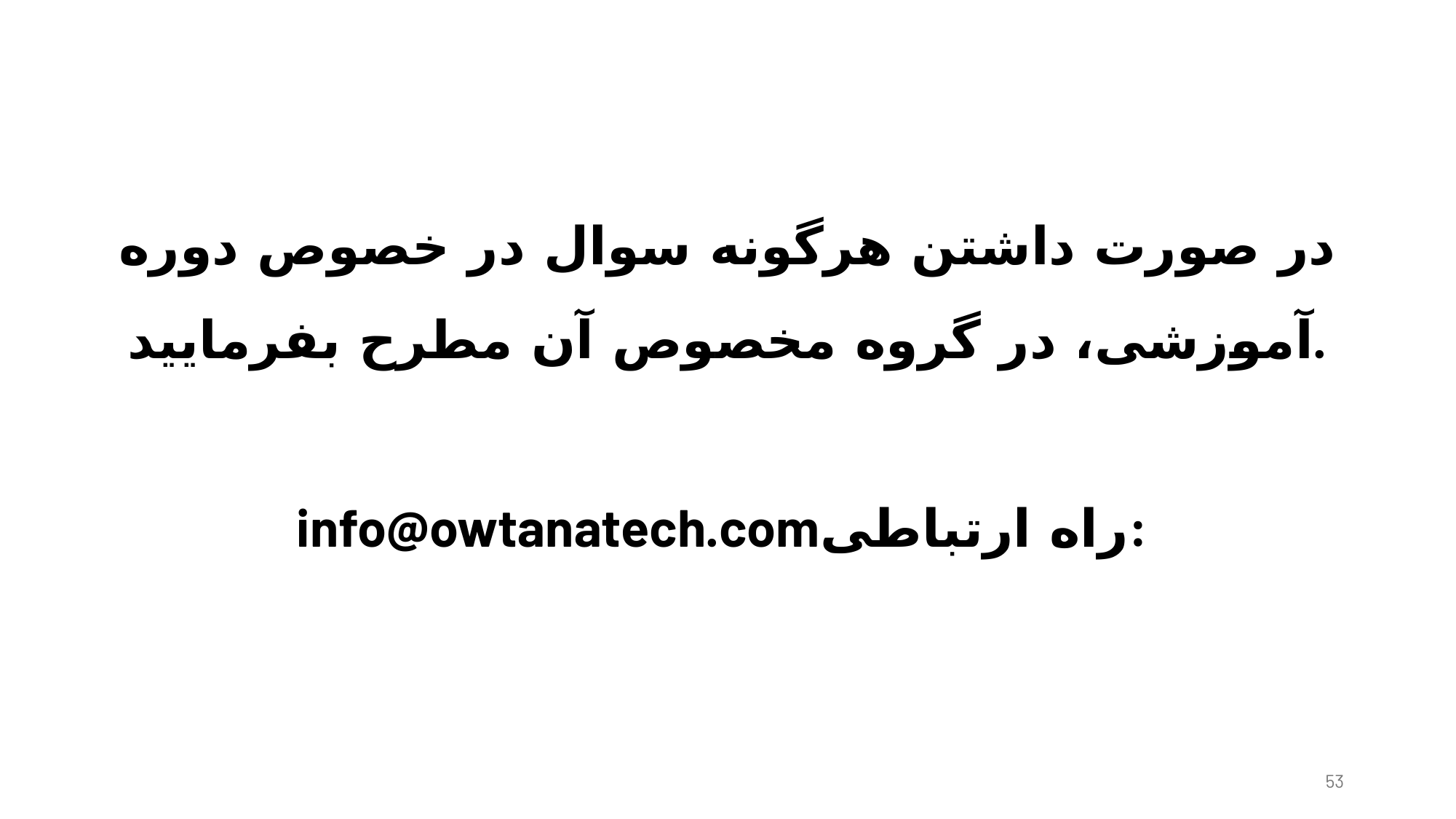

# در صورت داشتن هرگونه سوال در خصوص دوره آموزشی، در گروه مخصوص آن مطرح بفرمایید. info@owtanatech.comراه ارتباطی:
53